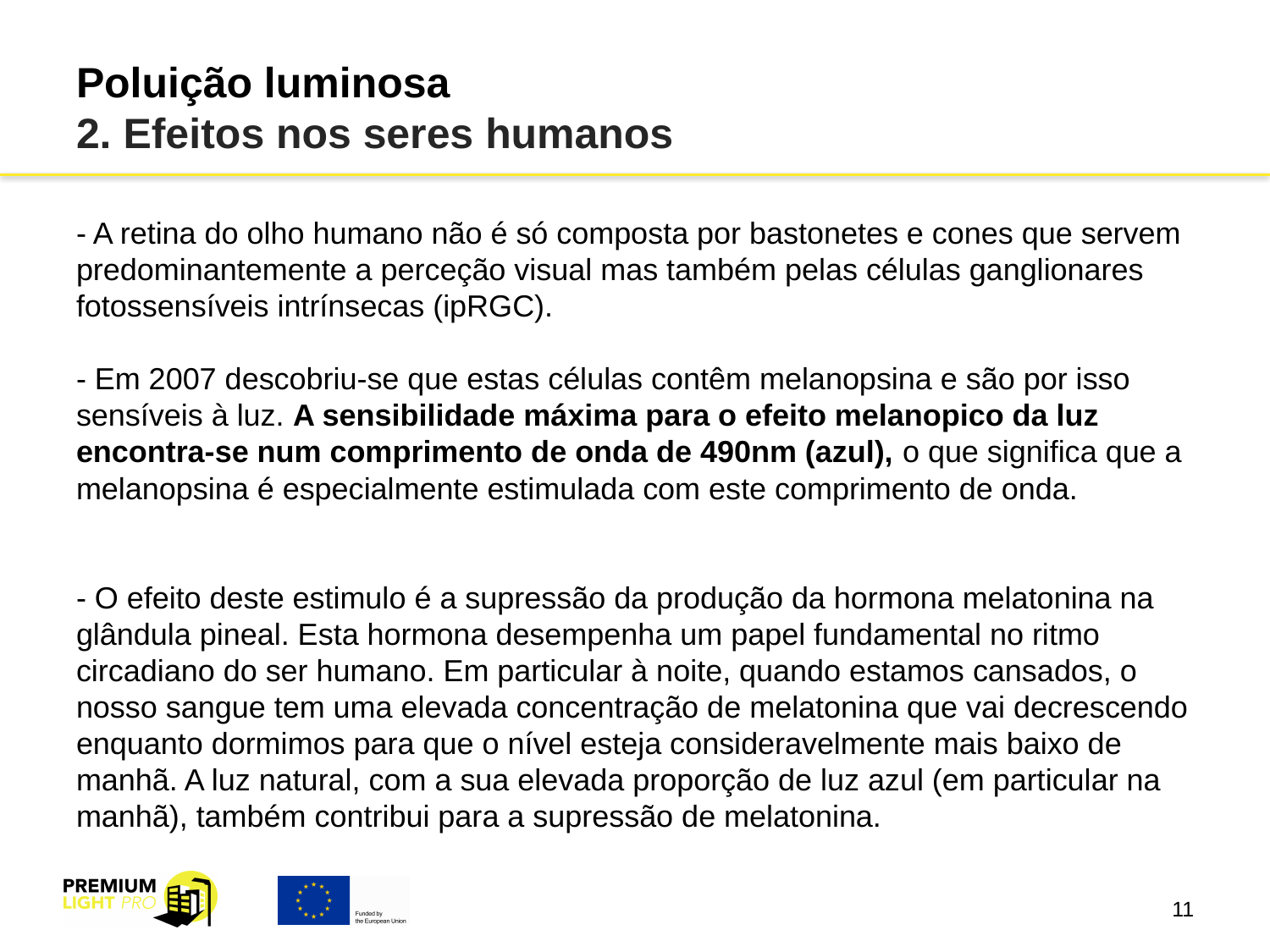

# Poluição luminosa 2. Efeitos nos seres humanos
- A retina do olho humano não é só composta por bastonetes e cones que servem predominantemente a perceção visual mas também pelas células ganglionares fotossensíveis intrínsecas (ipRGC).

- Em 2007 descobriu-se que estas células contêm melanopsina e são por isso sensíveis à luz. A sensibilidade máxima para o efeito melanopico da luz encontra-se num comprimento de onda de 490nm (azul), o que significa que a melanopsina é especialmente estimulada com este comprimento de onda.

- O efeito deste estimulo é a supressão da produção da hormona melatonina na glândula pineal. Esta hormona desempenha um papel fundamental no ritmo circadiano do ser humano. Em particular à noite, quando estamos cansados, o nosso sangue tem uma elevada concentração de melatonina que vai decrescendo enquanto dormimos para que o nível esteja consideravelmente mais baixo de manhã. A luz natural, com a sua elevada proporção de luz azul (em particular na manhã), também contribui para a supressão de melatonina.